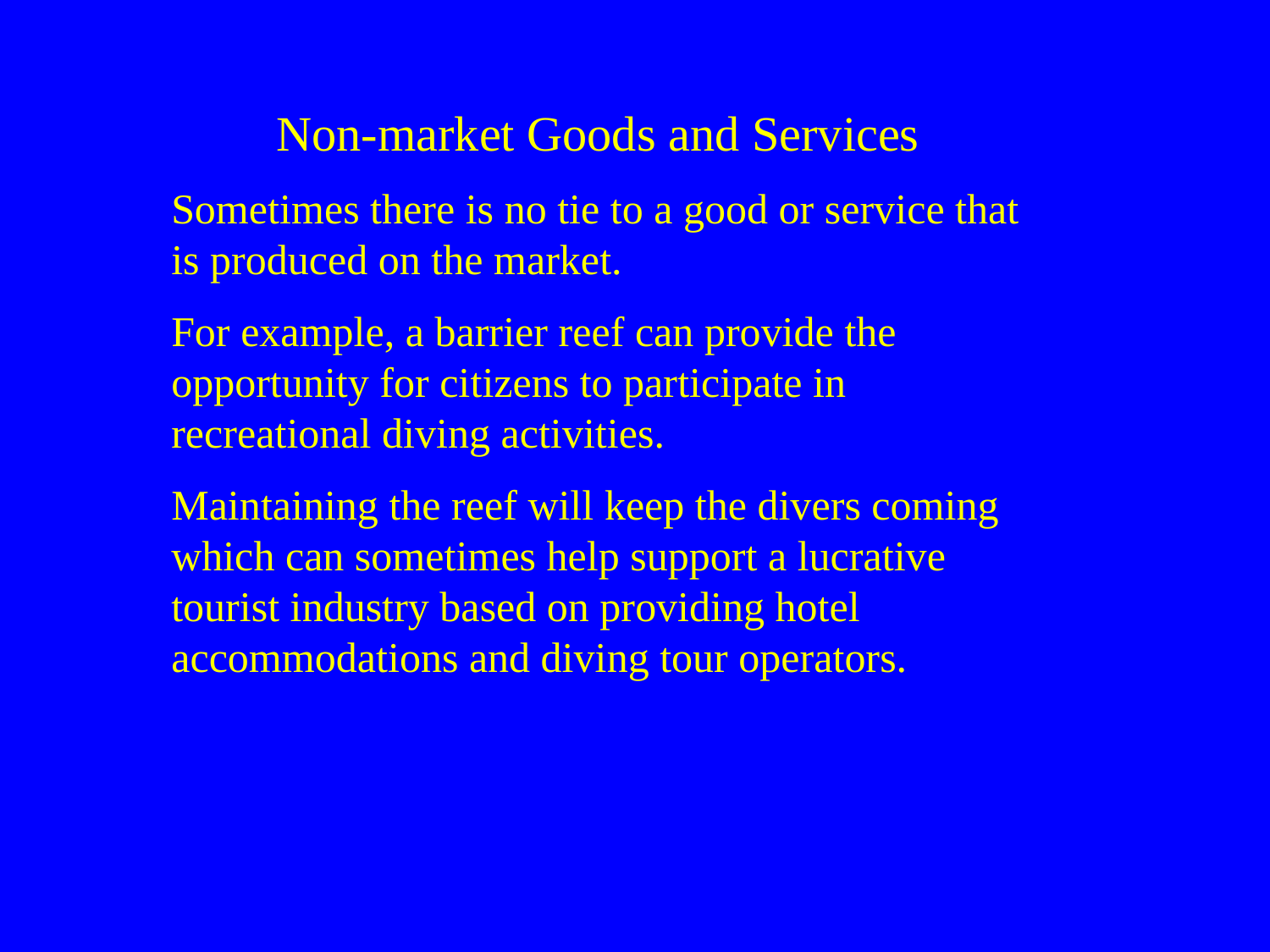

Non-market Goods and Services
Sometimes there is no tie to a good or service that is produced on the market.
For example, a barrier reef can provide the opportunity for citizens to participate in recreational diving activities.
Maintaining the reef will keep the divers coming which can sometimes help support a lucrative tourist industry based on providing hotel accommodations and diving tour operators.